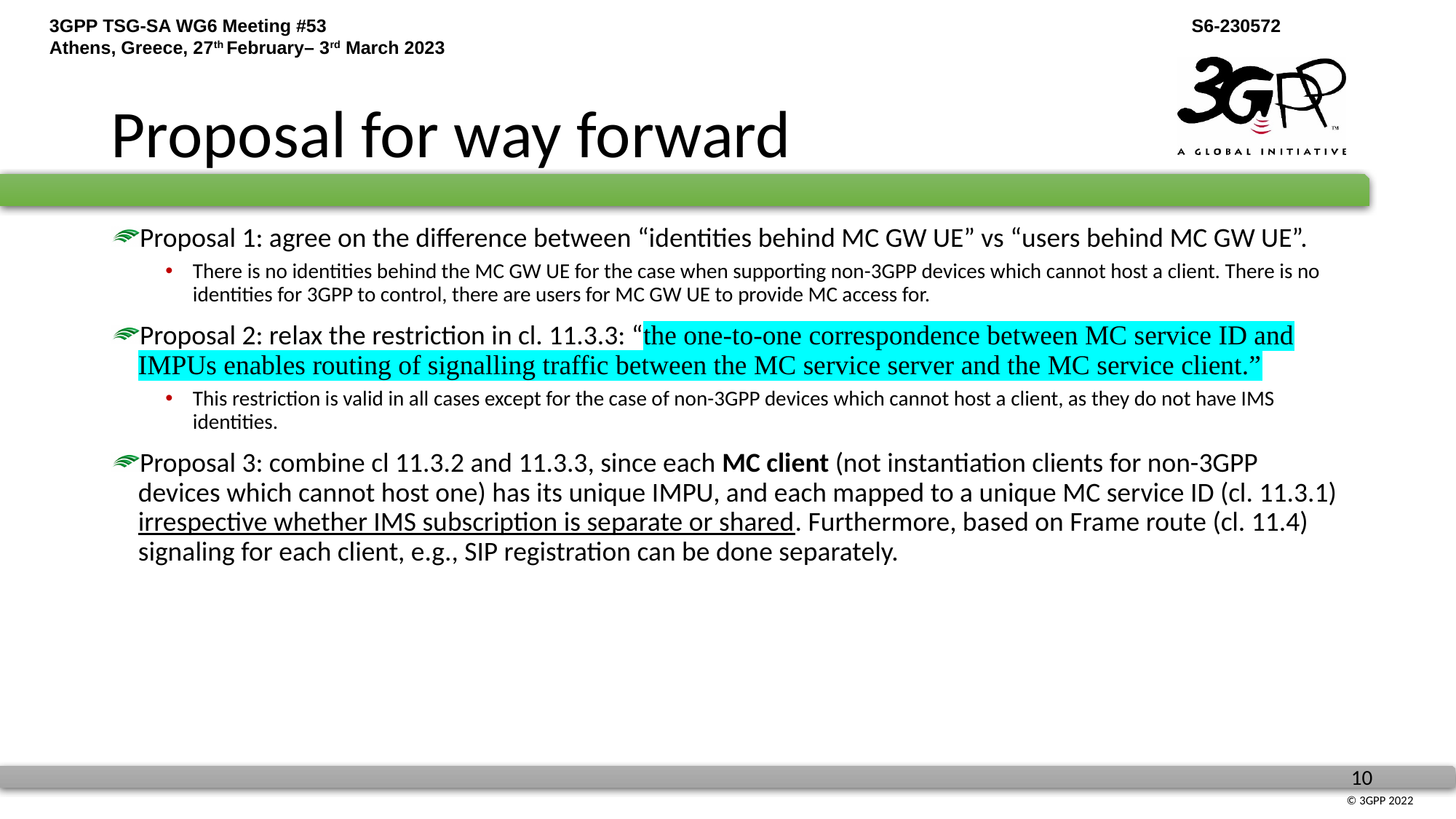

# Proposal for way forward
Proposal 1: agree on the difference between “identities behind MC GW UE” vs “users behind MC GW UE”.
There is no identities behind the MC GW UE for the case when supporting non-3GPP devices which cannot host a client. There is no identities for 3GPP to control, there are users for MC GW UE to provide MC access for.
Proposal 2: relax the restriction in cl. 11.3.3: “the one-to-one correspondence between MC service ID and IMPUs enables routing of signalling traffic between the MC service server and the MC service client.”
This restriction is valid in all cases except for the case of non-3GPP devices which cannot host a client, as they do not have IMS identities.
Proposal 3: combine cl 11.3.2 and 11.3.3, since each MC client (not instantiation clients for non-3GPP devices which cannot host one) has its unique IMPU, and each mapped to a unique MC service ID (cl. 11.3.1) irrespective whether IMS subscription is separate or shared. Furthermore, based on Frame route (cl. 11.4) signaling for each client, e.g., SIP registration can be done separately.